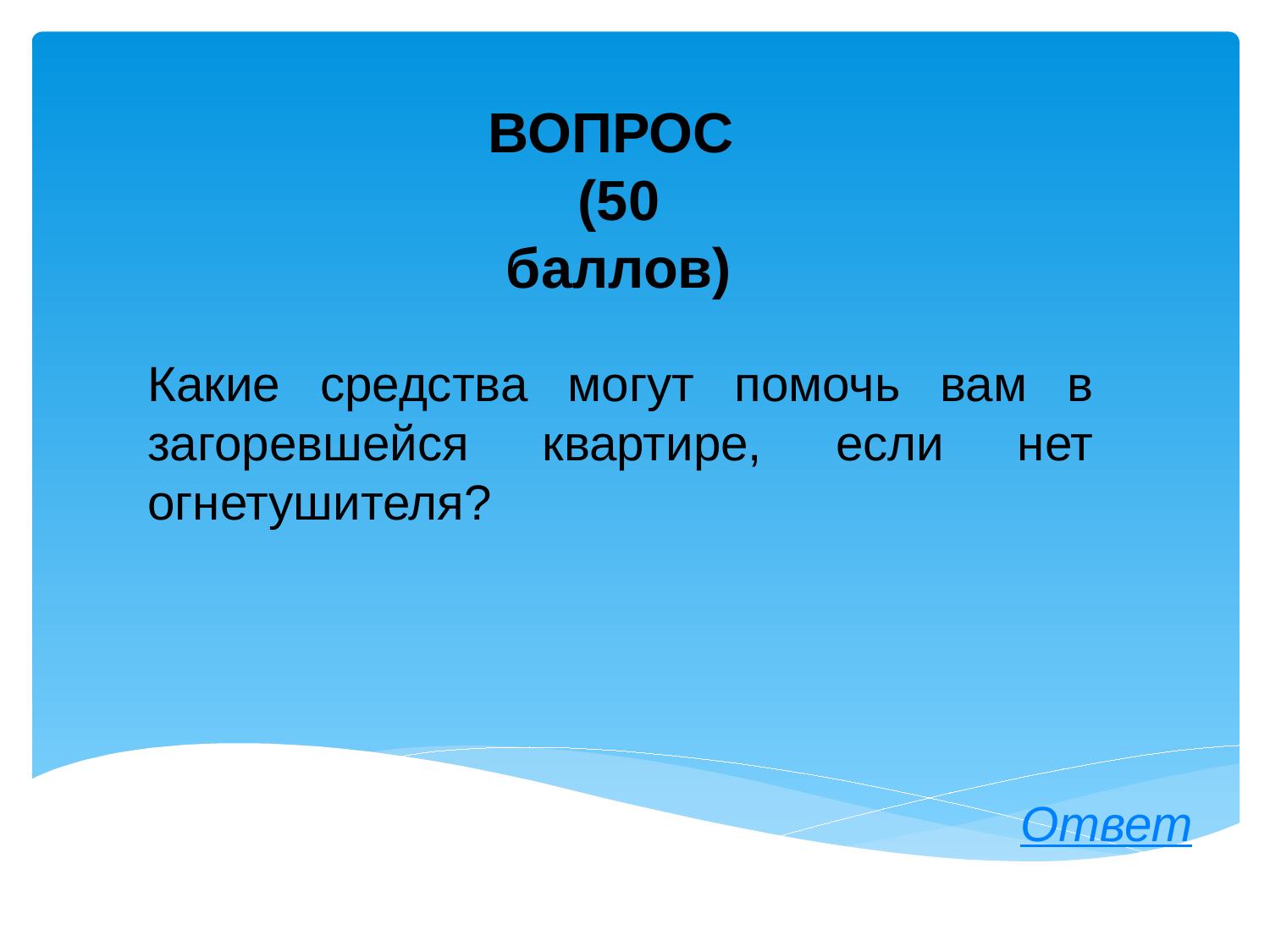

ВОПРОС  (50 баллов)
Какие средства могут помочь вам в загоревшейся квартире, если нет огнетушителя?
Ответ